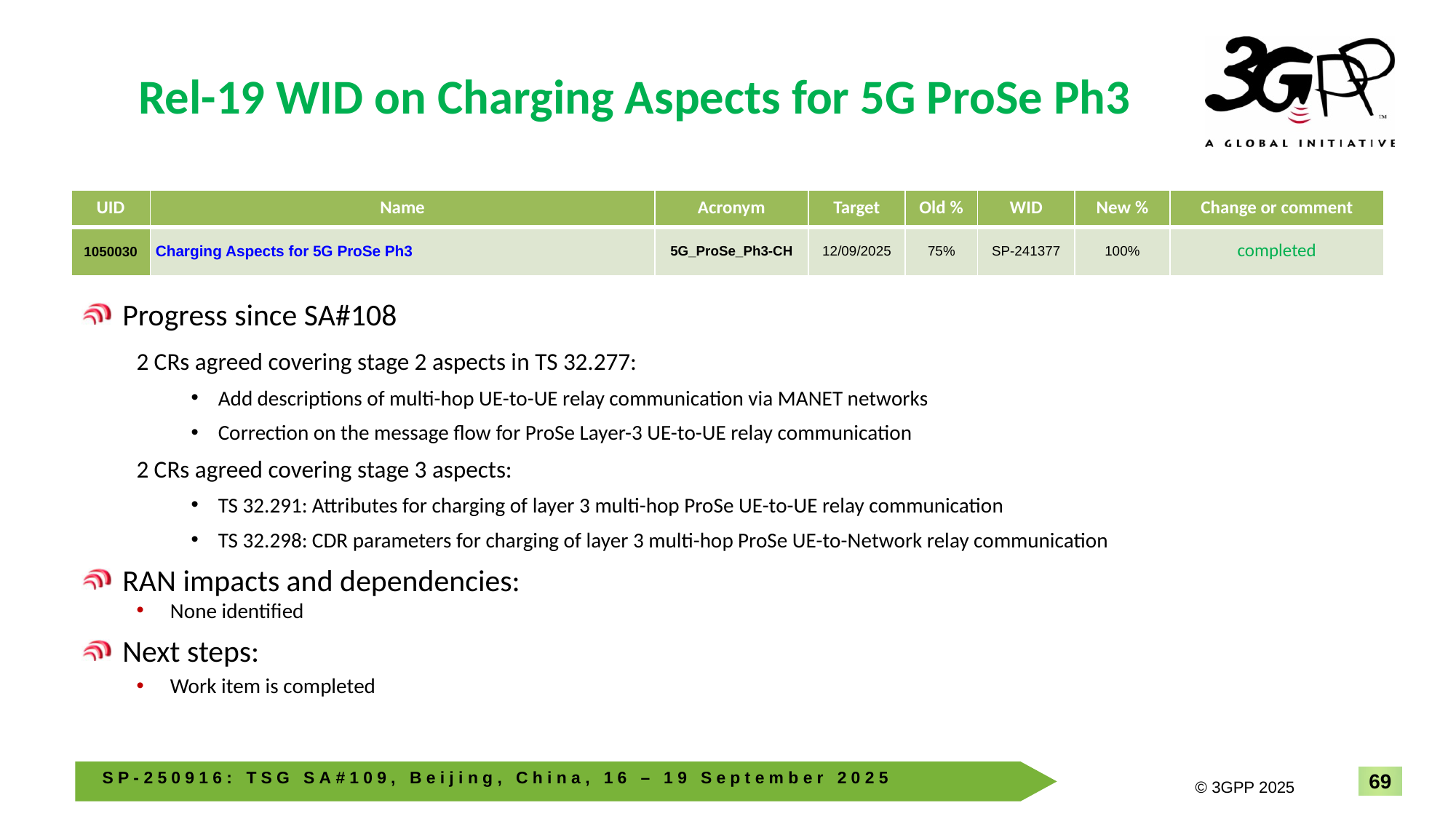

# Rel-19 WID on Charging Aspects for 5G ProSe Ph3
| UID | Name | Acronym | Target | Old % | WID | New % | Change or comment |
| --- | --- | --- | --- | --- | --- | --- | --- |
| 1050030 | Charging Aspects for 5G ProSe Ph3 | 5G\_ProSe\_Ph3-CH | 12/09/2025 | 75% | SP-241377 | 100% | completed |
Progress since SA#108

2 CRs agreed covering stage 2 aspects in TS 32.277:
Add descriptions of multi-hop UE-to-UE relay communication via MANET networks
Correction on the message flow for ProSe Layer-3 UE-to-UE relay communication
2 CRs agreed covering stage 3 aspects:
TS 32.291: Attributes for charging of layer 3 multi-hop ProSe UE-to-UE relay communication
TS 32.298: CDR parameters for charging of layer 3 multi-hop ProSe UE-to-Network relay communication
RAN impacts and dependencies:
None identified
Next steps:
Work item is completed